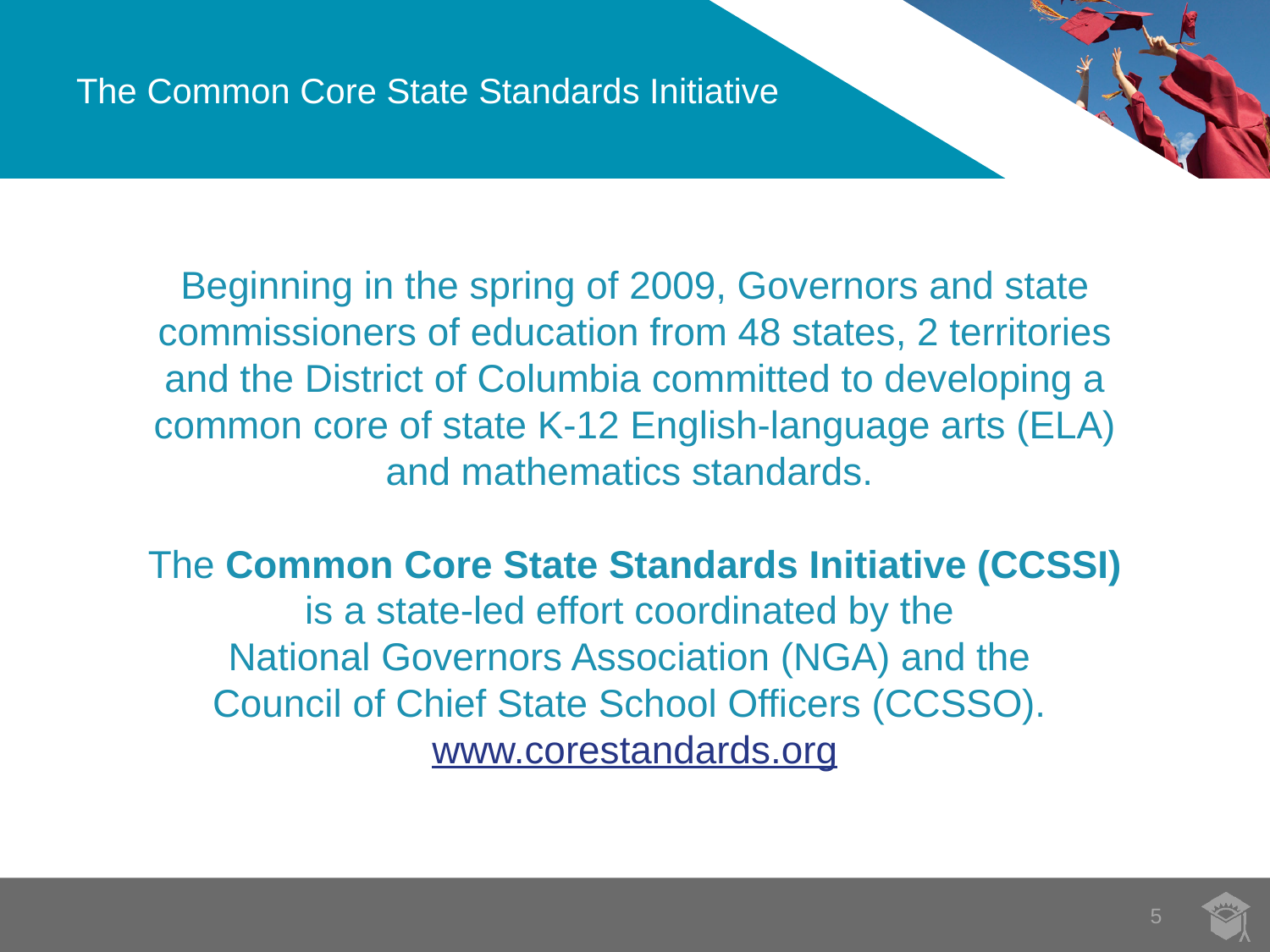

# The Common Core State Standards Initiative
Beginning in the spring of 2009, Governors and state commissioners of education from 48 states, 2 territories and the District of Columbia committed to developing a common core of state K-12 English-language arts (ELA) and mathematics standards.

The Common Core State Standards Initiative (CCSSI) is a state-led effort coordinated by the
National Governors Association (NGA) and the
Council of Chief State School Officers (CCSSO).
www.corestandards.org

5